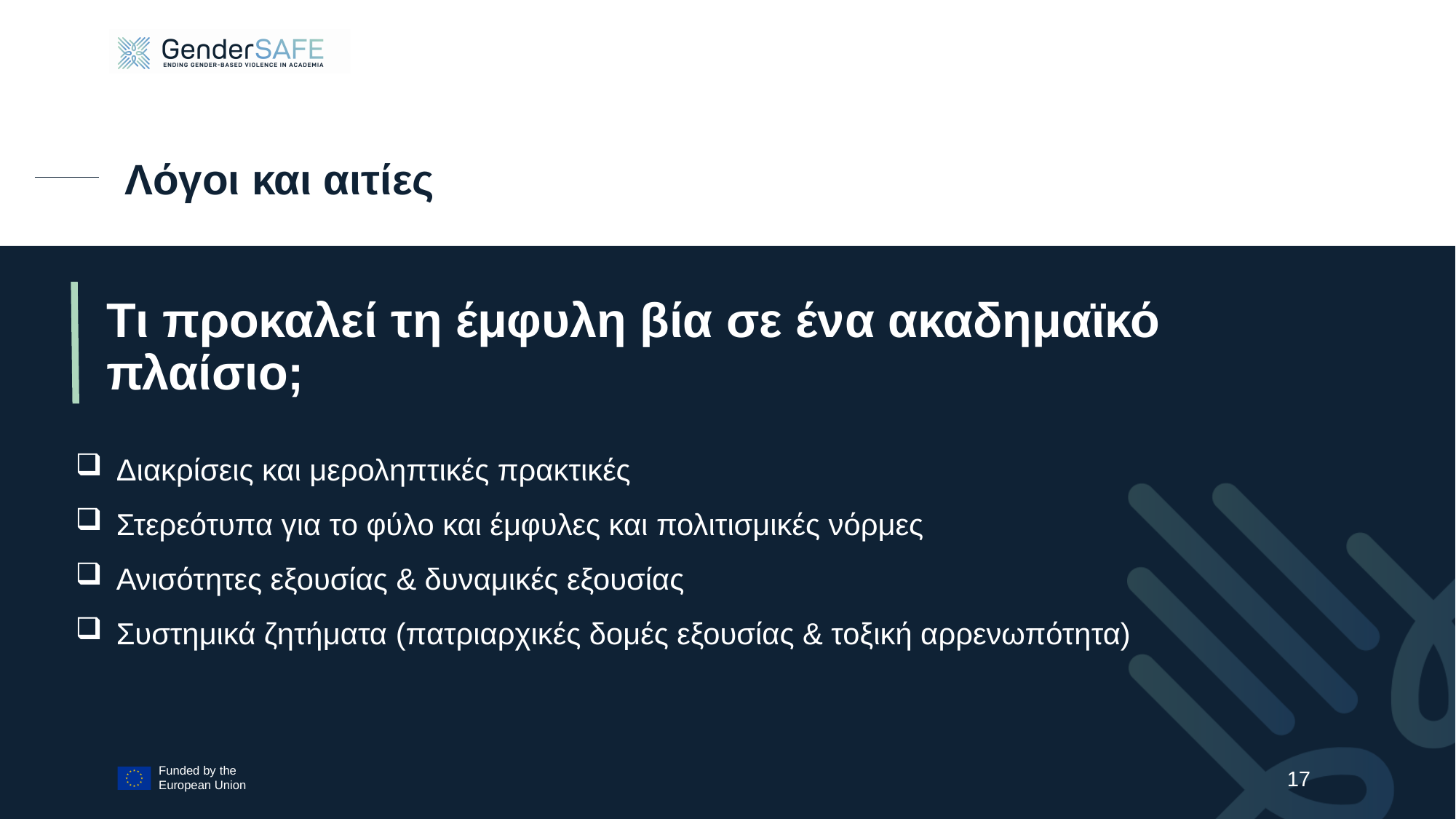

# Λόγοι και αιτίες
Τι προκαλεί τη έμφυλη βία σε ένα ακαδημαϊκό πλαίσιο;
Διακρίσεις και μεροληπτικές πρακτικές
Στερεότυπα για το φύλο και έμφυλες και πολιτισμικές νόρμες
Ανισότητες εξουσίας & δυναμικές εξουσίας
Συστημικά ζητήματα (πατριαρχικές δομές εξουσίας & τοξική αρρενωπότητα)